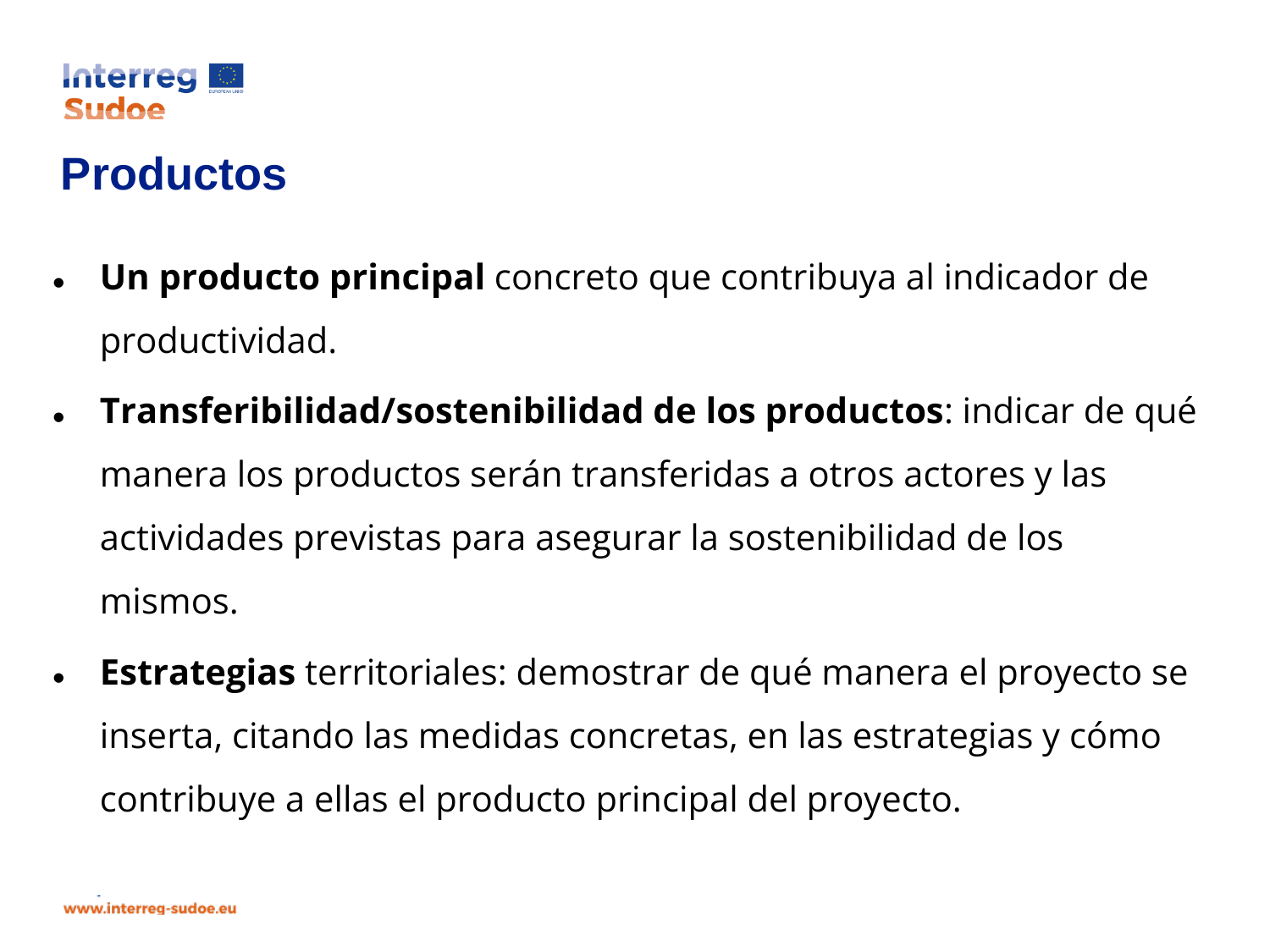

Un producto principal concreto que contribuya al indicador de productividad.
Transferibilidad/sostenibilidad de los productos: indicar de qué manera los productos serán transferidas a otros actores y las actividades previstas para asegurar la sostenibilidad de los mismos.
Estrategias territoriales: demostrar de qué manera el proyecto se inserta, citando las medidas concretas, en las estrategias y cómo contribuye a ellas el producto principal del proyecto.
# Productos